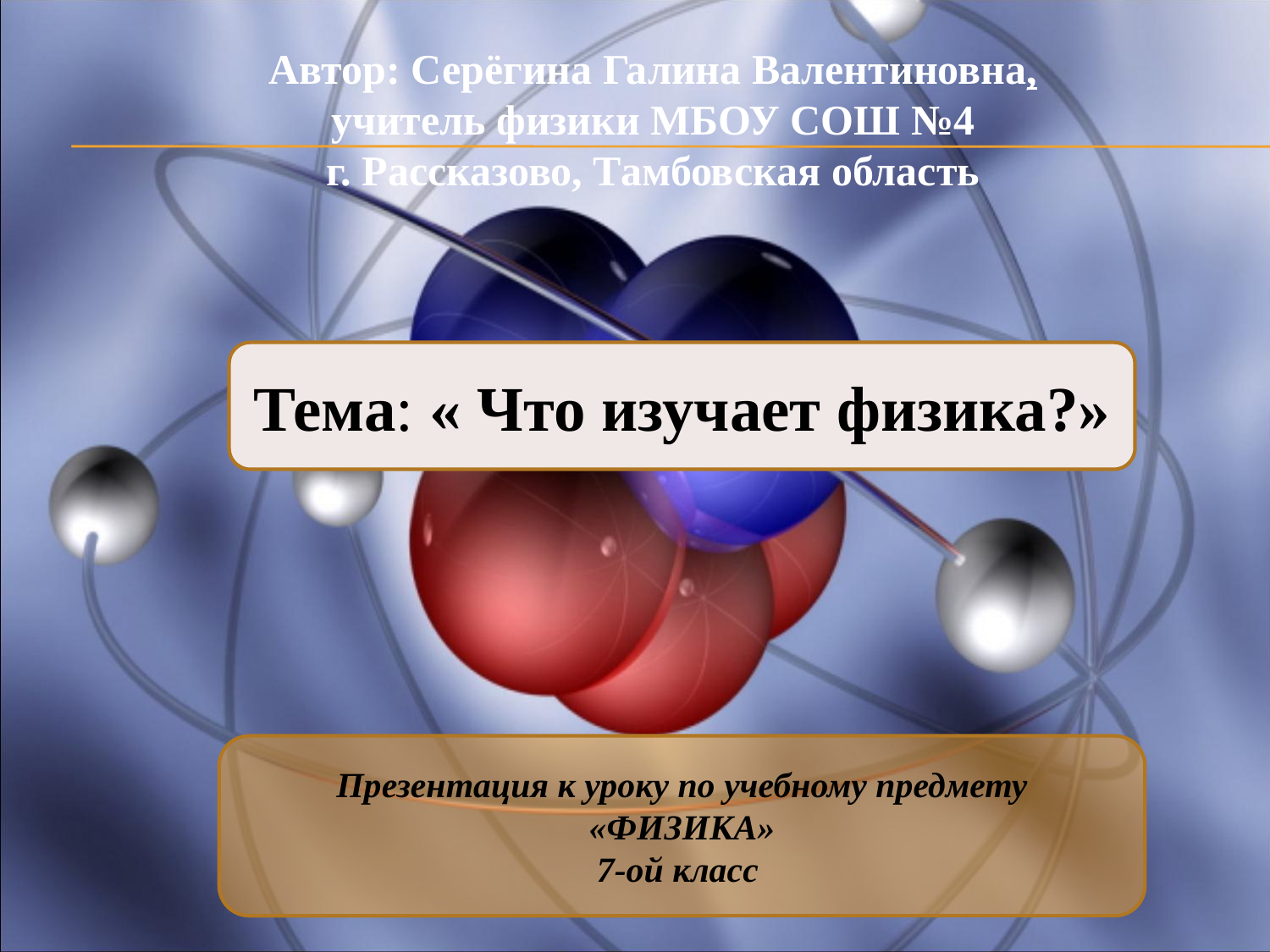

Автор: Серёгина Галина Валентиновна,
учитель физики МБОУ СОШ №4
г. Рассказово, Тамбовская область
Тема: « Что изучает физика?»

Презентация к уроку по учебному предмету «ФИЗИКА»
7-ой класс